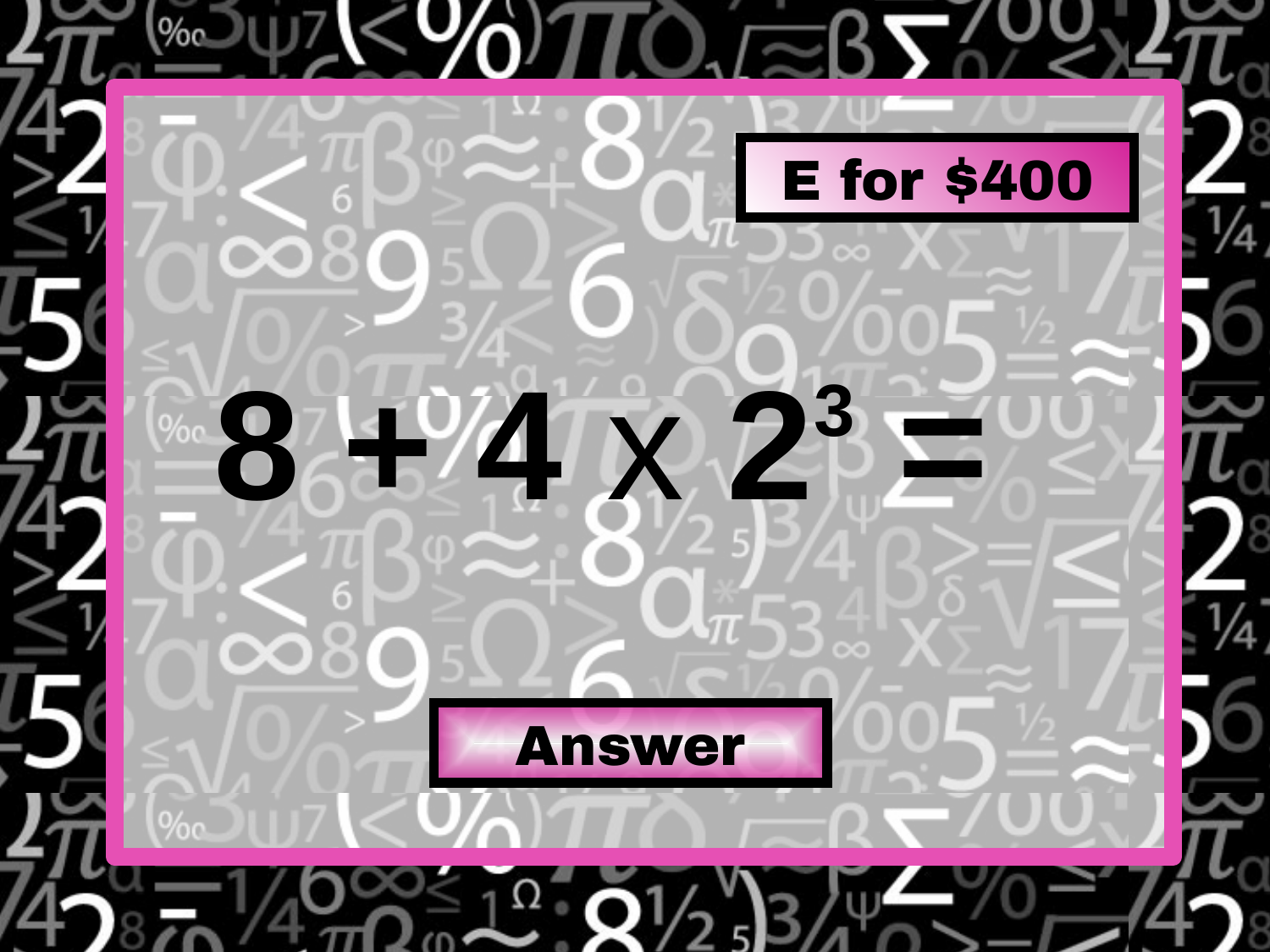

E for $400
8 + 4 x 23 =
Answer